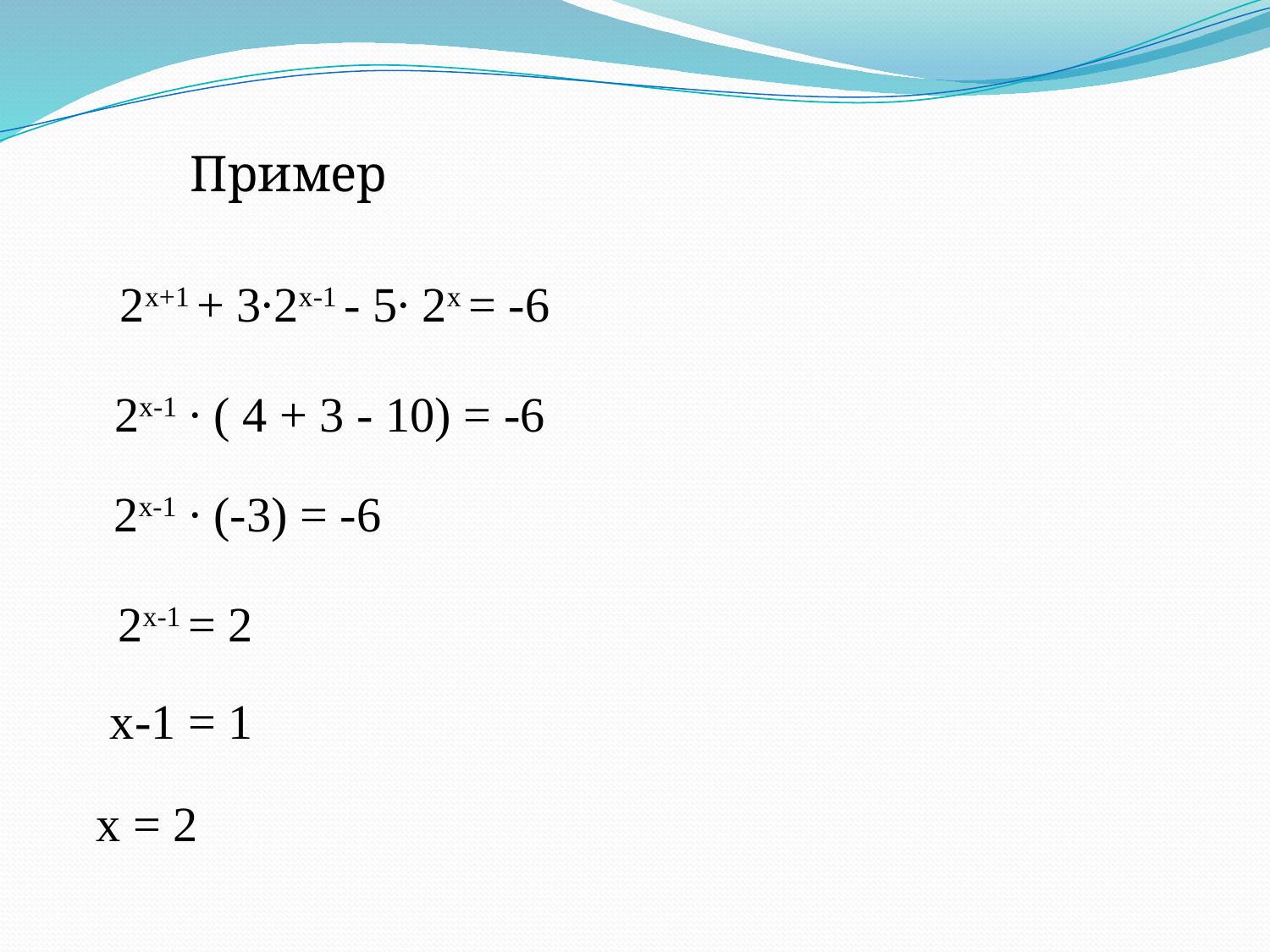

Пример
2x+1 + 3∙2x-1 - 5∙ 2x = -6
2x-1 ∙ ( 4 + 3 - 10) = -6
2x-1 ∙ (-3) = -6
2x-1 = 2
x-1 = 1
x = 2